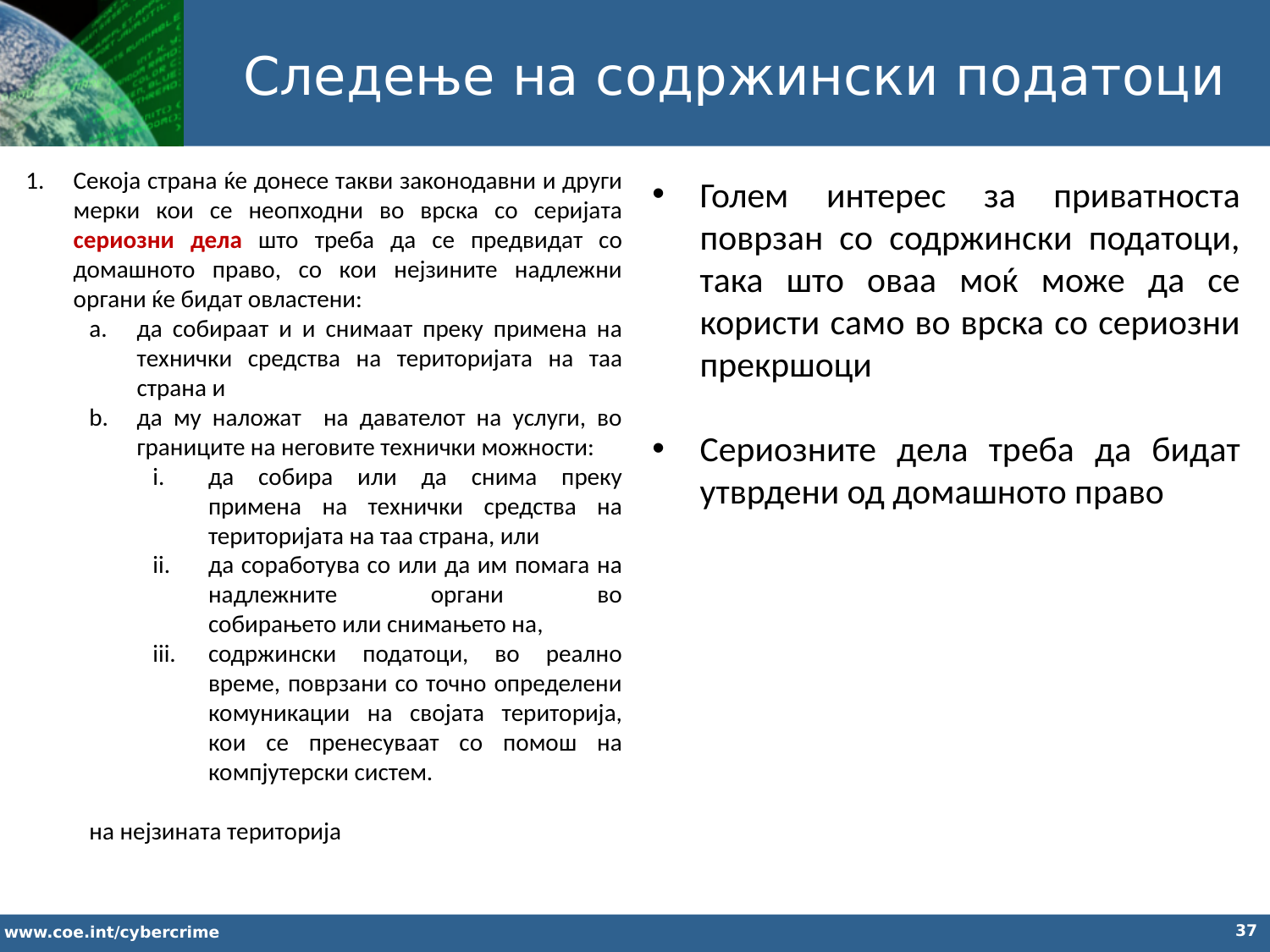

Следење на содржински податоци
Секоја страна ќе донесе такви законодавни и други мерки кои се неопходни во врска со серијата сериозни дела што треба да се предвидат со домашното право, со кои нејзините надлежни органи ќе бидат овластени:
да собираат и и снимаат преку примена на технички средства на територијата на таа страна и
да му наложат  на давателот на услуги, во границите на неговите технички можности:
да собира или да снима преку примена на технички средства на територијата на таа страна, или
да соработува со или да им помага на надлежните органи во
собирањето или снимањето на,
содржински податоци, во реално време, поврзани со точно определени комуникации на својата територија, кои се пренесуваат со помош на компјутерски систем.
на нејзината територија
Голем интерес за приватноста поврзан со содржински податоци, така што оваа моќ може да се користи само во врска со сериозни прекршоци

Сериозните дела треба да бидат утврдени од домашното право